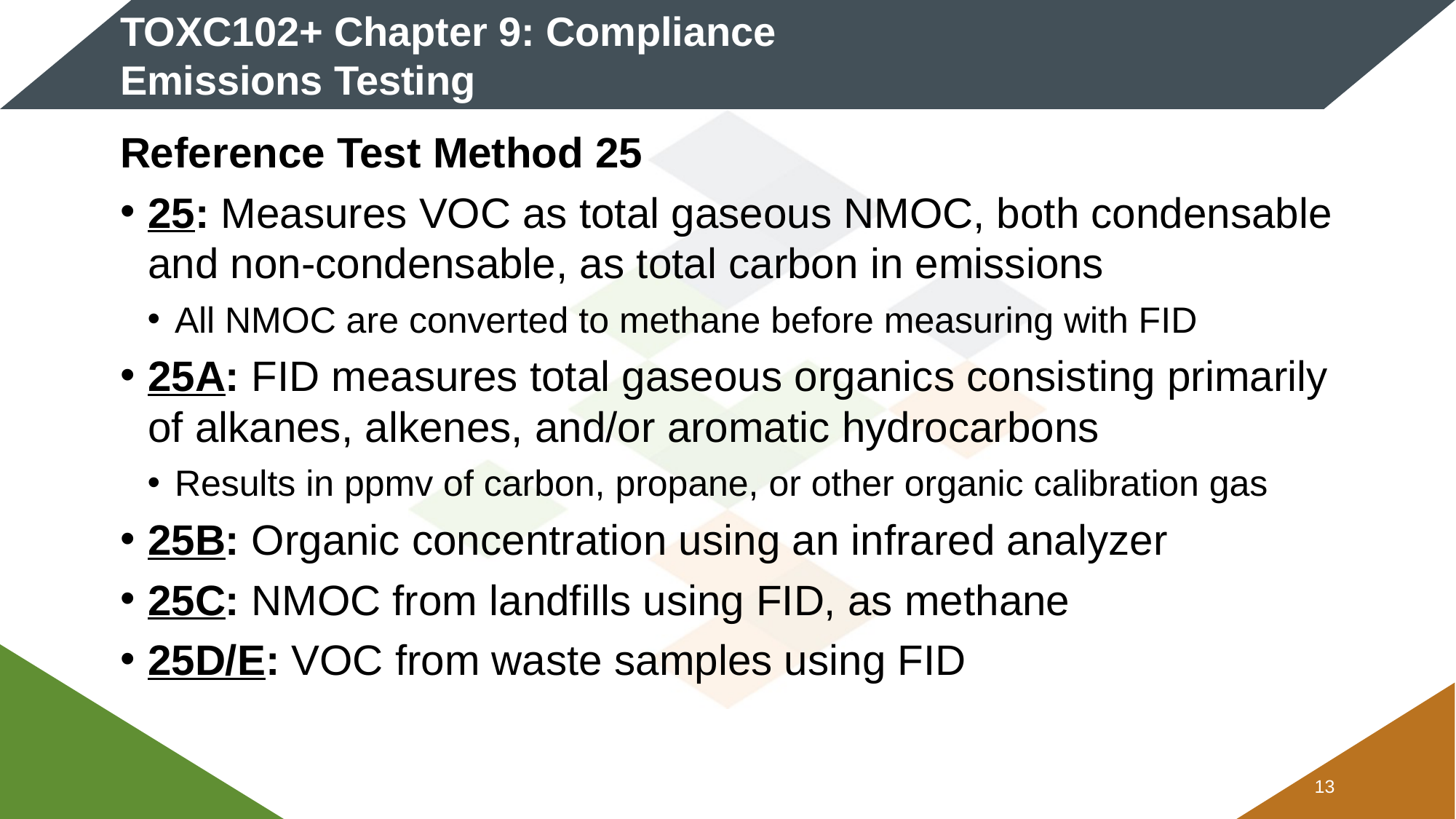

# TOXC102+ Chapter 9: Compliance Emissions Testing
Reference Test Method 25
25: Measures VOC as total gaseous NMOC, both condensable and non-condensable, as total carbon in emissions
All NMOC are converted to methane before measuring with FID
25A: FID measures total gaseous organics consisting primarily of alkanes, alkenes, and/or aromatic hydrocarbons
Results in ppmv of carbon, propane, or other organic calibration gas
25B: Organic concentration using an infrared analyzer
25C: NMOC from landfills using FID, as methane
25D/E: VOC from waste samples using FID
13